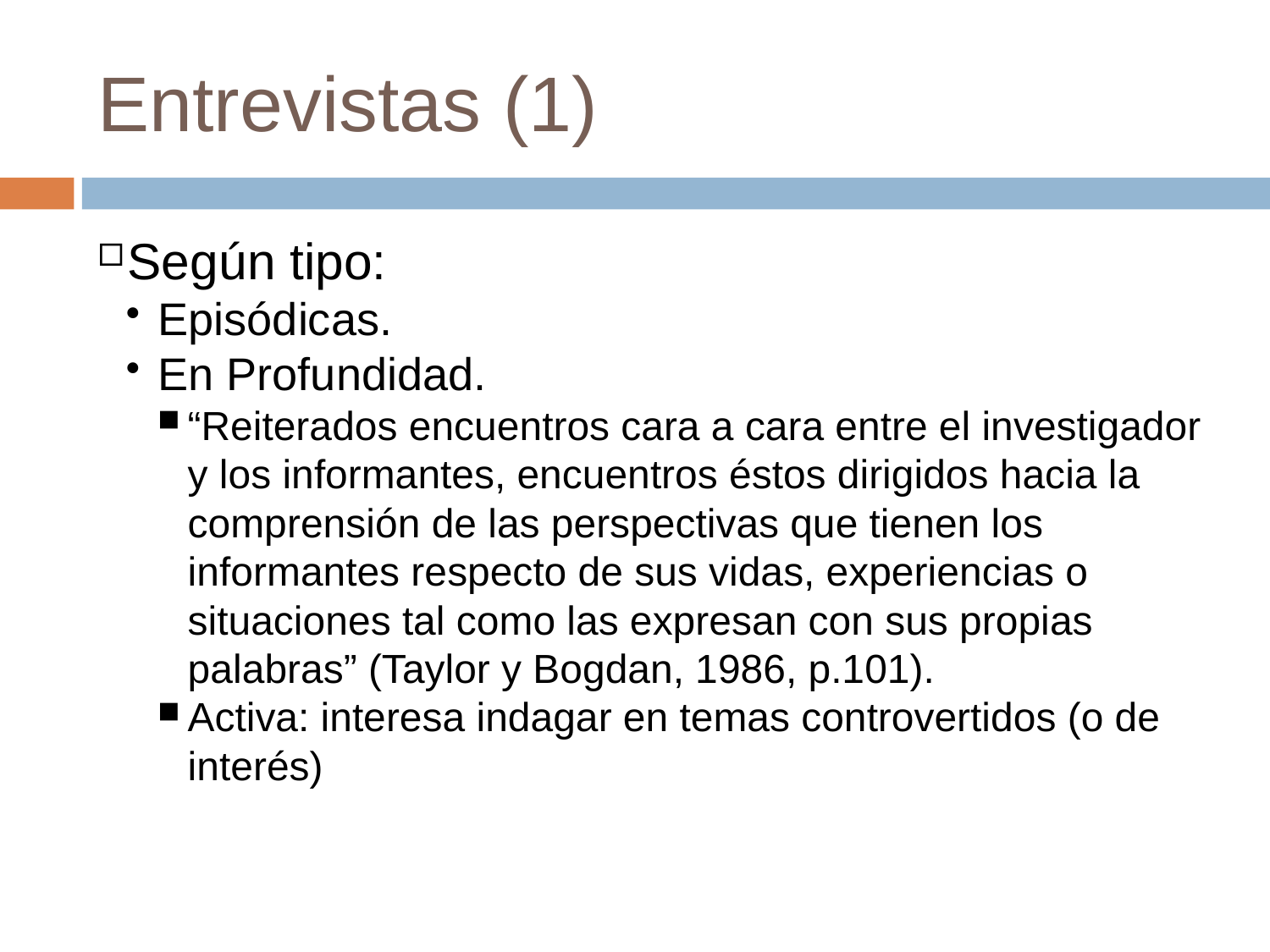

Entrevistas (1)
Según tipo:
Episódicas.
En Profundidad.
“Reiterados encuentros cara a cara entre el investigador y los informantes, encuentros éstos dirigidos hacia la comprensión de las perspectivas que tienen los informantes respecto de sus vidas, experiencias o situaciones tal como las expresan con sus propias palabras” (Taylor y Bogdan, 1986, p.101).
Activa: interesa indagar en temas controvertidos (o de interés)